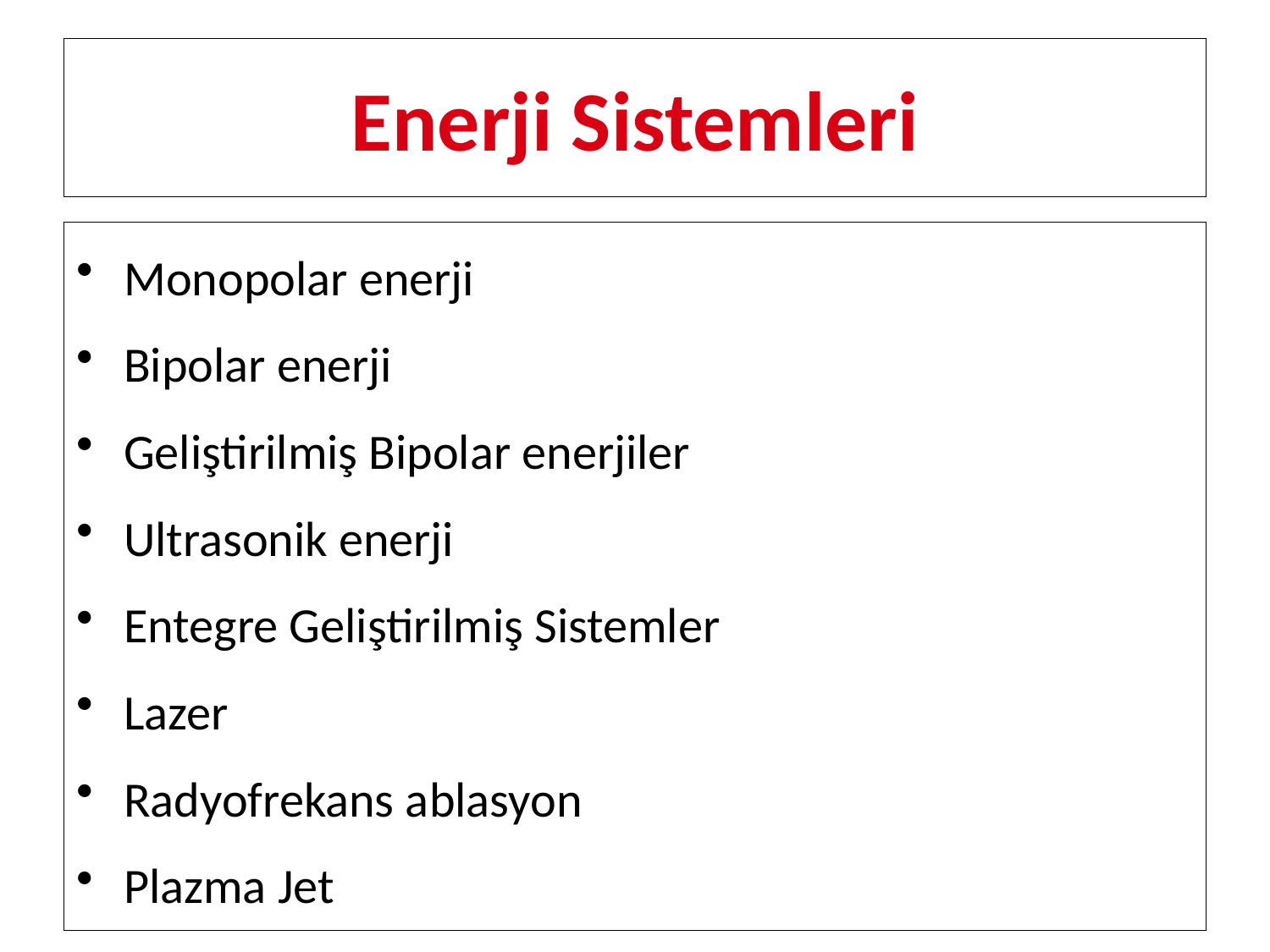

# Enerji Sistemleri
Monopolar enerji
Bipolar enerji
Geliştirilmiş Bipolar enerjiler
Ultrasonik enerji
Entegre Geliştirilmiş Sistemler
Lazer
Radyofrekans ablasyon
Plazma Jet